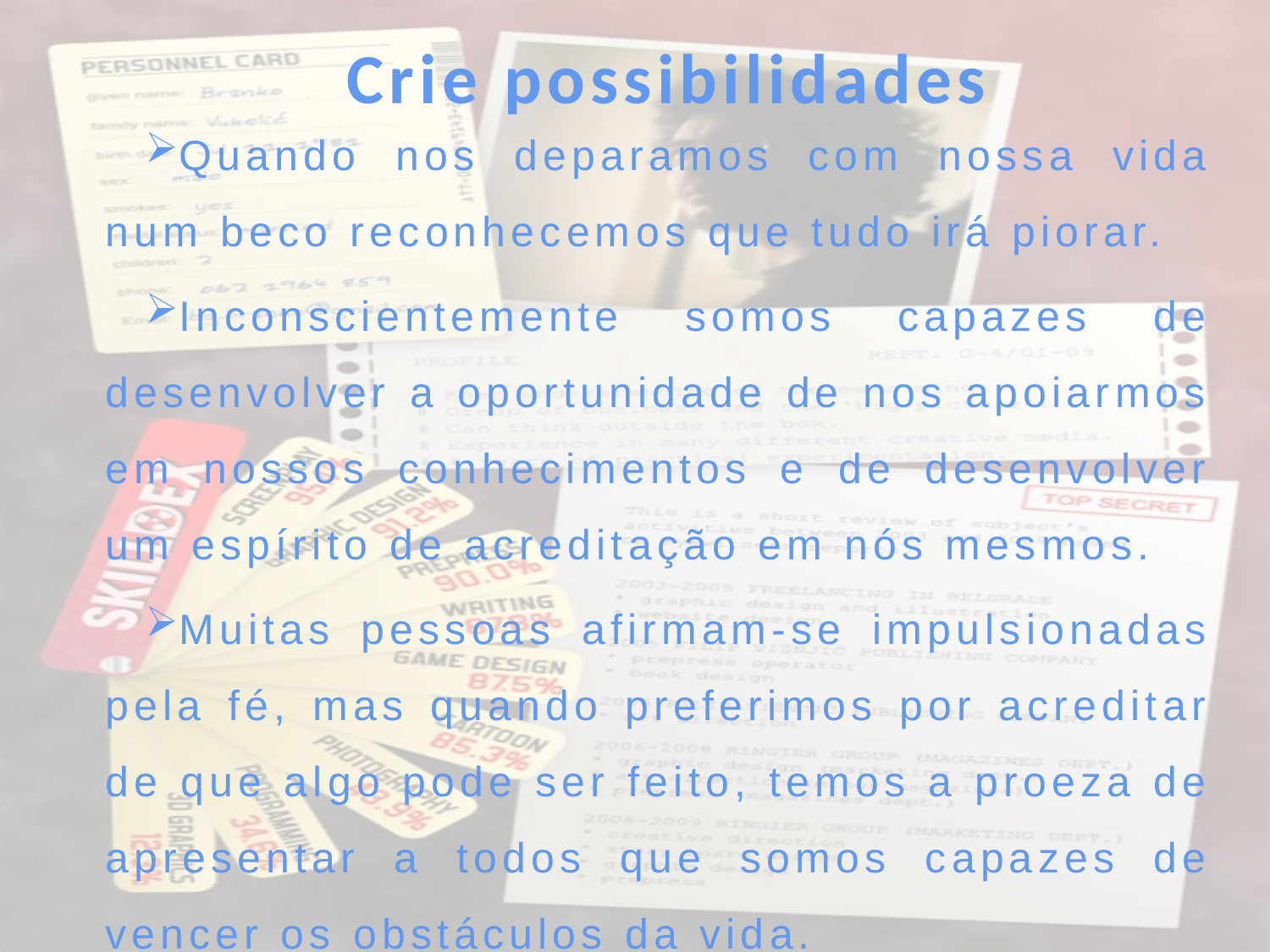

# Crie possibilidades
Quando nos deparamos com nossa vida num beco reconhecemos que tudo irá piorar.
Inconscientemente somos capazes de desenvolver a oportunidade de nos apoiarmos em nossos conhecimentos e de desenvolver um espírito de acreditação em nós mesmos.
Muitas pessoas afirmam-se impulsionadas pela fé, mas quando preferimos por acreditar de que algo pode ser feito, temos a proeza de apresentar a todos que somos capazes de vencer os obstáculos da vida.